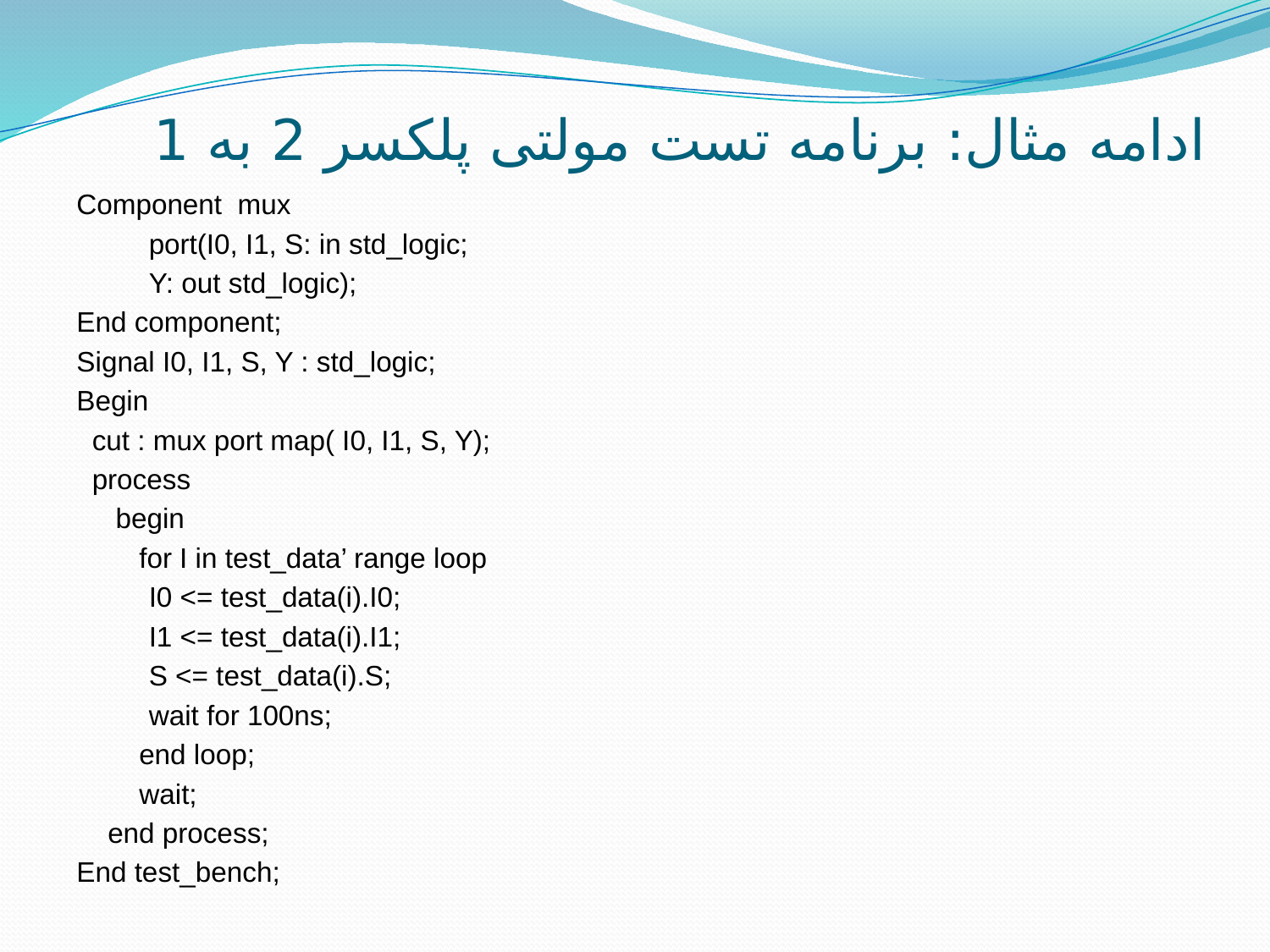

# ادامه مثال: برنامه تست مولتی پلکسر 2 به 1
Component  mux
	port(I0, I1, S: in std_logic;
		Y: out std_logic);
End component;
Signal I0, I1, S, Y : std_logic;
Begin
  cut : mux port map( I0, I1, S, Y);
  process
     begin
        for I in test_data’ range loop
	I0 <= test_data(i).I0;
	I1 <= test_data(i).I1;
	S <= test_data(i).S;
	wait for 100ns;
        end loop;
        wait;
    end process;
End test_bench;